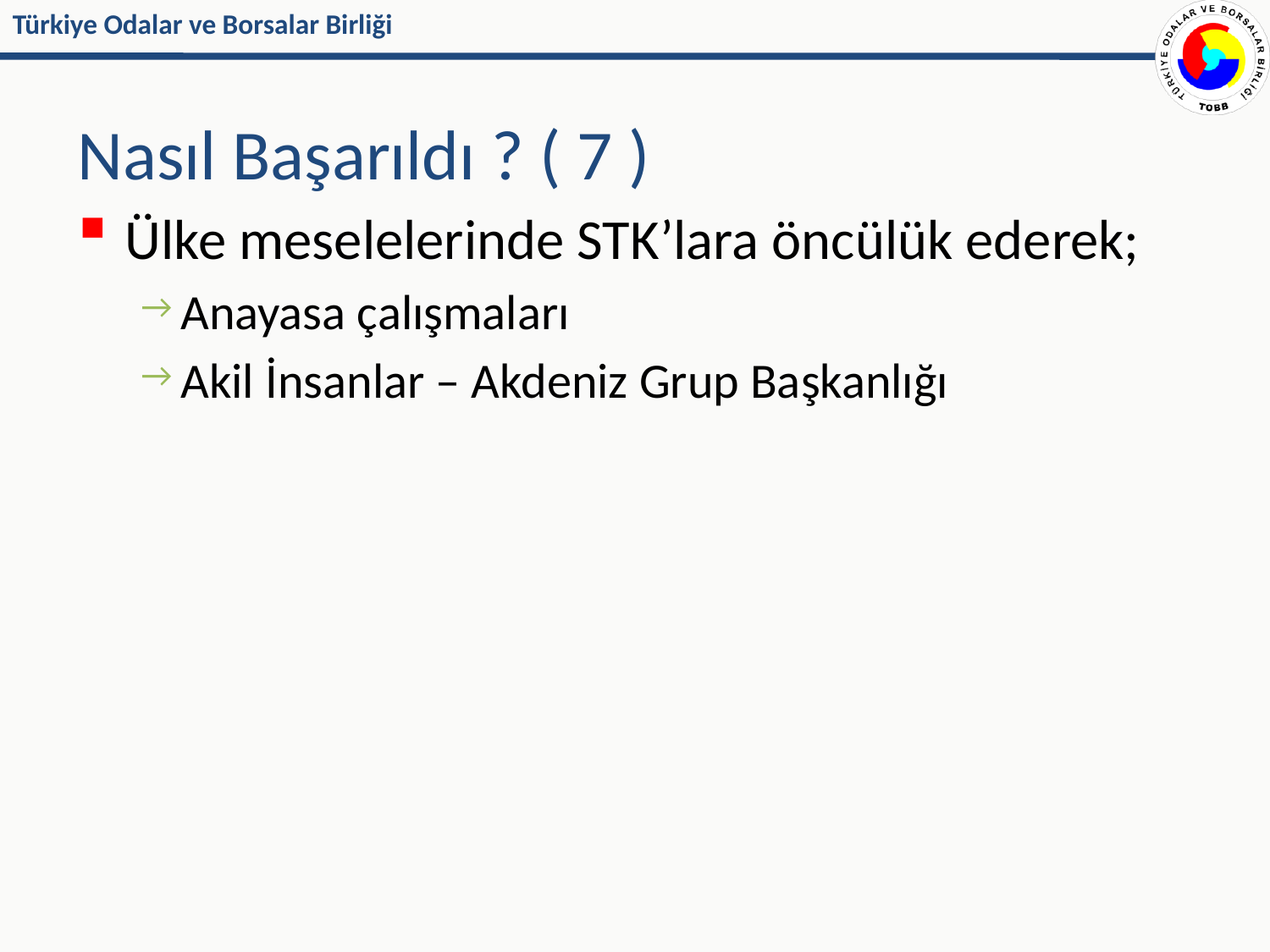

# Nasıl Başarıldı ? ( 7 )
Ülke meselelerinde STK’lara öncülük ederek;
Anayasa çalışmaları
Akil İnsanlar – Akdeniz Grup Başkanlığı